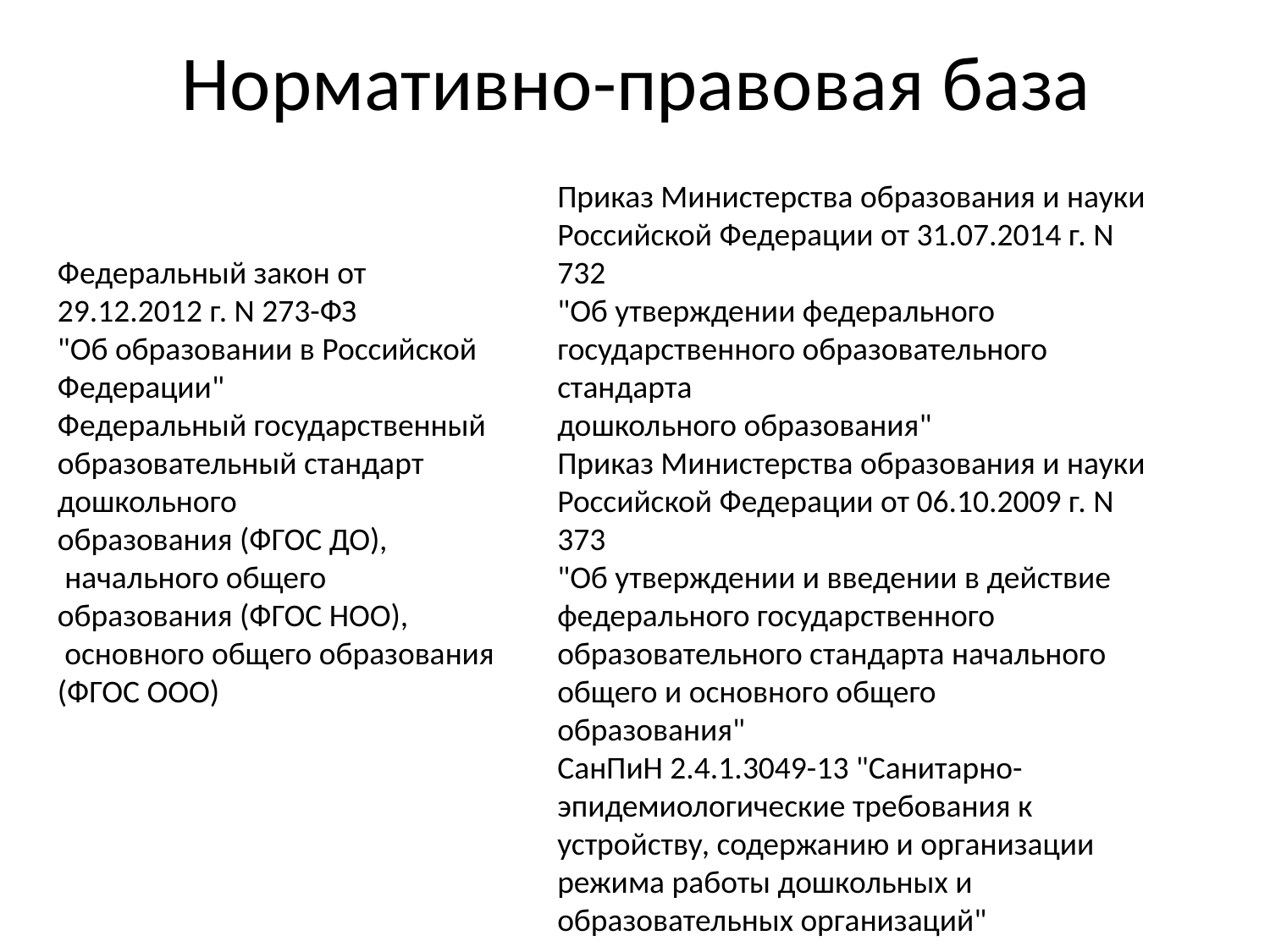

# Нормативно-правовая база
Приказ Министерства образования и науки
Российской Федерации от 31.07.2014 г. N 732
"Об утверждении федерального
государственного образовательного стандарта
дошкольного образования"
Приказ Министерства образования и науки
Российской Федерации от 06.10.2009 г. N 373
"Об утверждении и введении в действие
федерального государственного
образовательного стандарта начального общего и основного общего
образования"
СанПиН 2.4.1.3049-13 "Санитарно-
эпидемиологические требования к устройству, содержанию и организации режима работы дошкольных и образовательных организаций"
Федеральный закон от 29.12.2012 г. N 273-ФЗ
"Об образовании в Российской Федерации"
Федеральный государственный
образовательный стандарт дошкольного
образования (ФГОС ДО),
 начального общего
образования (ФГОС НОО),
 основного общего образования (ФГОС ООО)